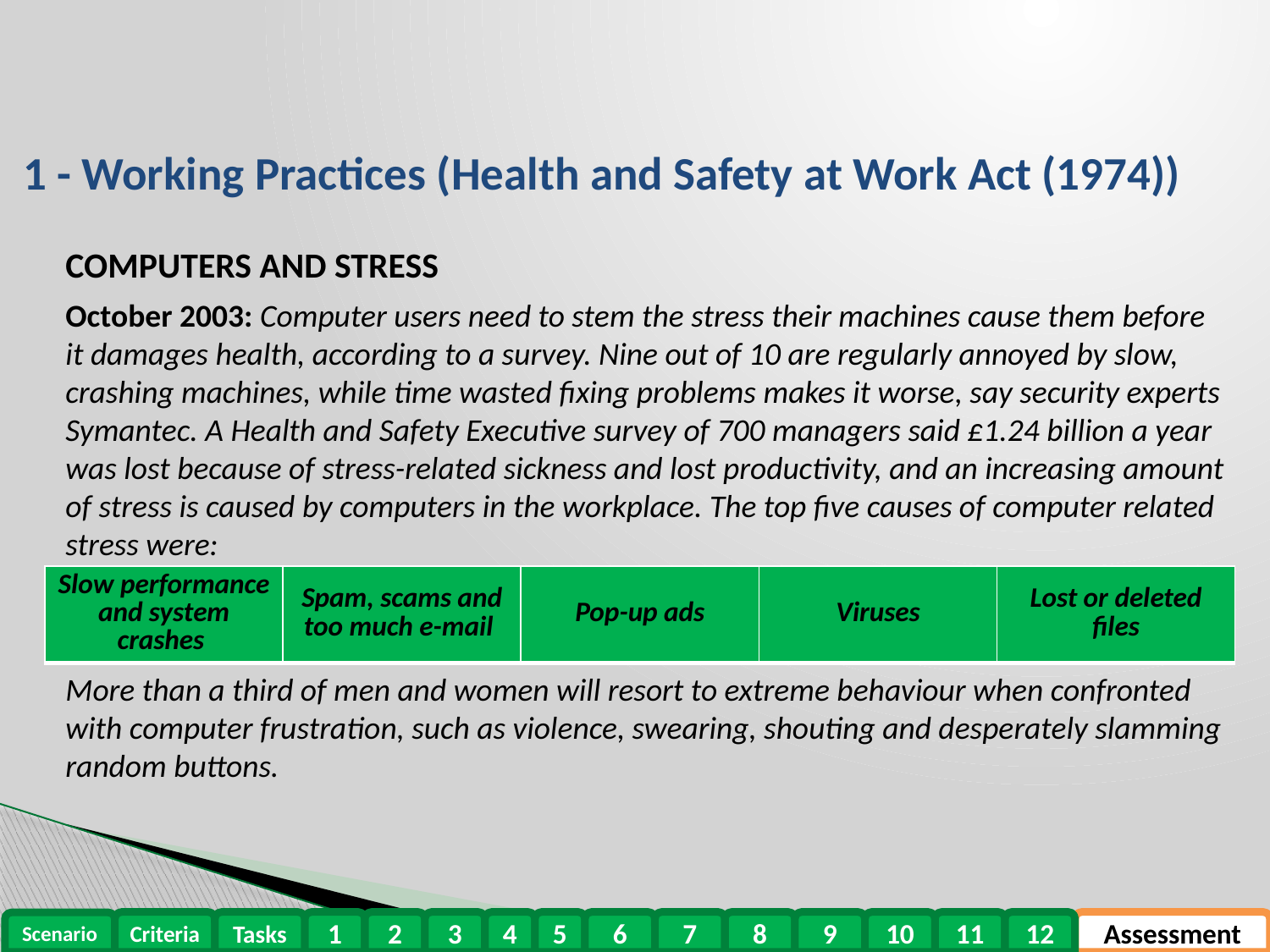

# 1 - Working Practices (Health and Safety at Work Act (1974))
COMPUTERS AND STRESS
October 2003: Computer users need to stem the stress their machines cause them before it damages health, according to a survey. Nine out of 10 are regularly annoyed by slow, crashing machines, while time wasted fixing problems makes it worse, say security experts Symantec. A Health and Safety Executive survey of 700 managers said £1.24 billion a year was lost because of stress-related sickness and lost productivity, and an increasing amount of stress is caused by computers in the workplace. The top five causes of computer related stress were:

More than a third of men and women will resort to extreme behaviour when confronted with computer frustration, such as violence, swearing, shouting and desperately slamming random buttons.
| Slow performance and system crashes | Spam, scams and too much e-mail | Pop-up ads | Viruses | Lost or deleted files |
| --- | --- | --- | --- | --- |